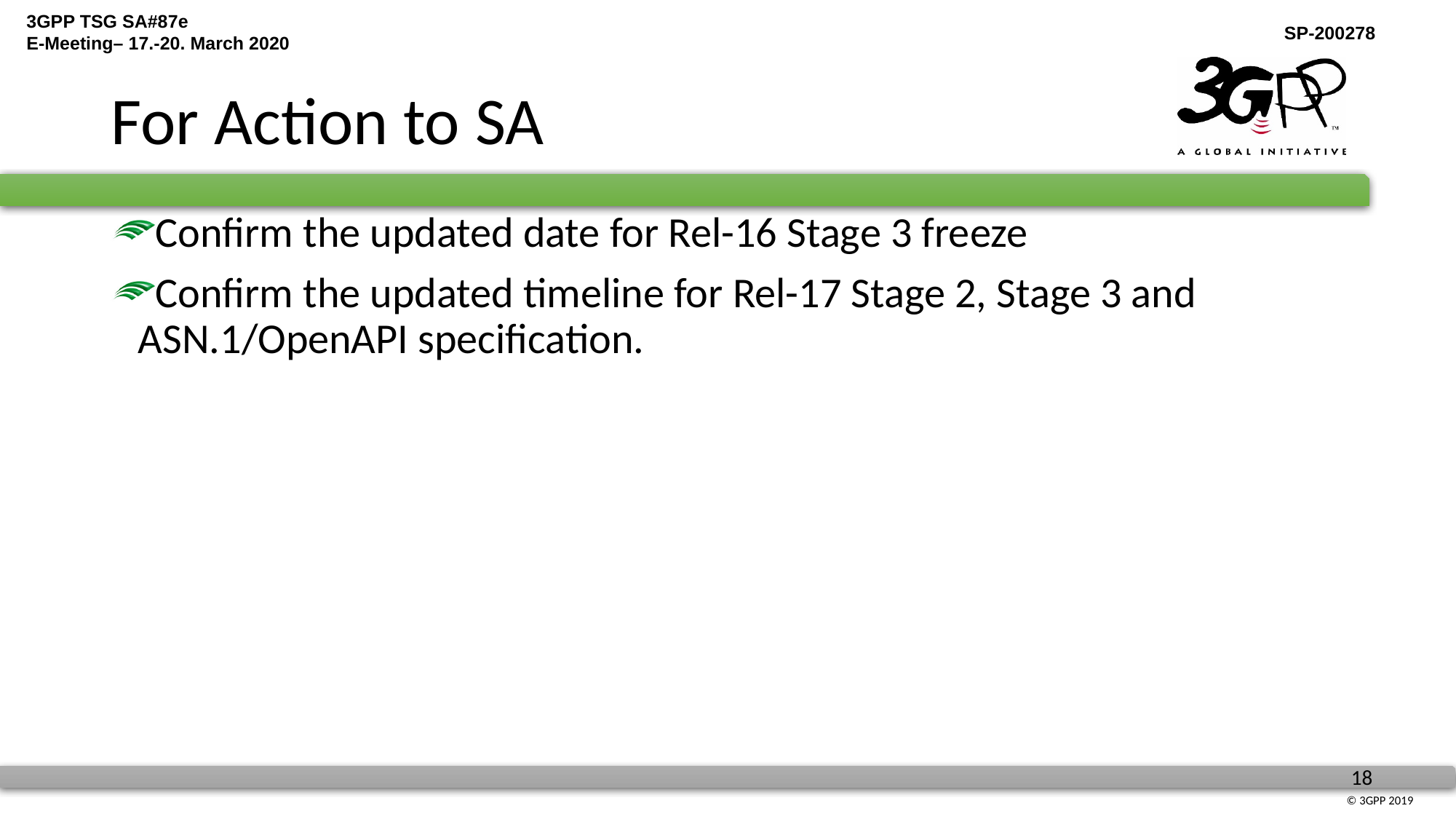

# For Action to SA
Confirm the updated date for Rel-16 Stage 3 freeze
Confirm the updated timeline for Rel-17 Stage 2, Stage 3 and ASN.1/OpenAPI specification.